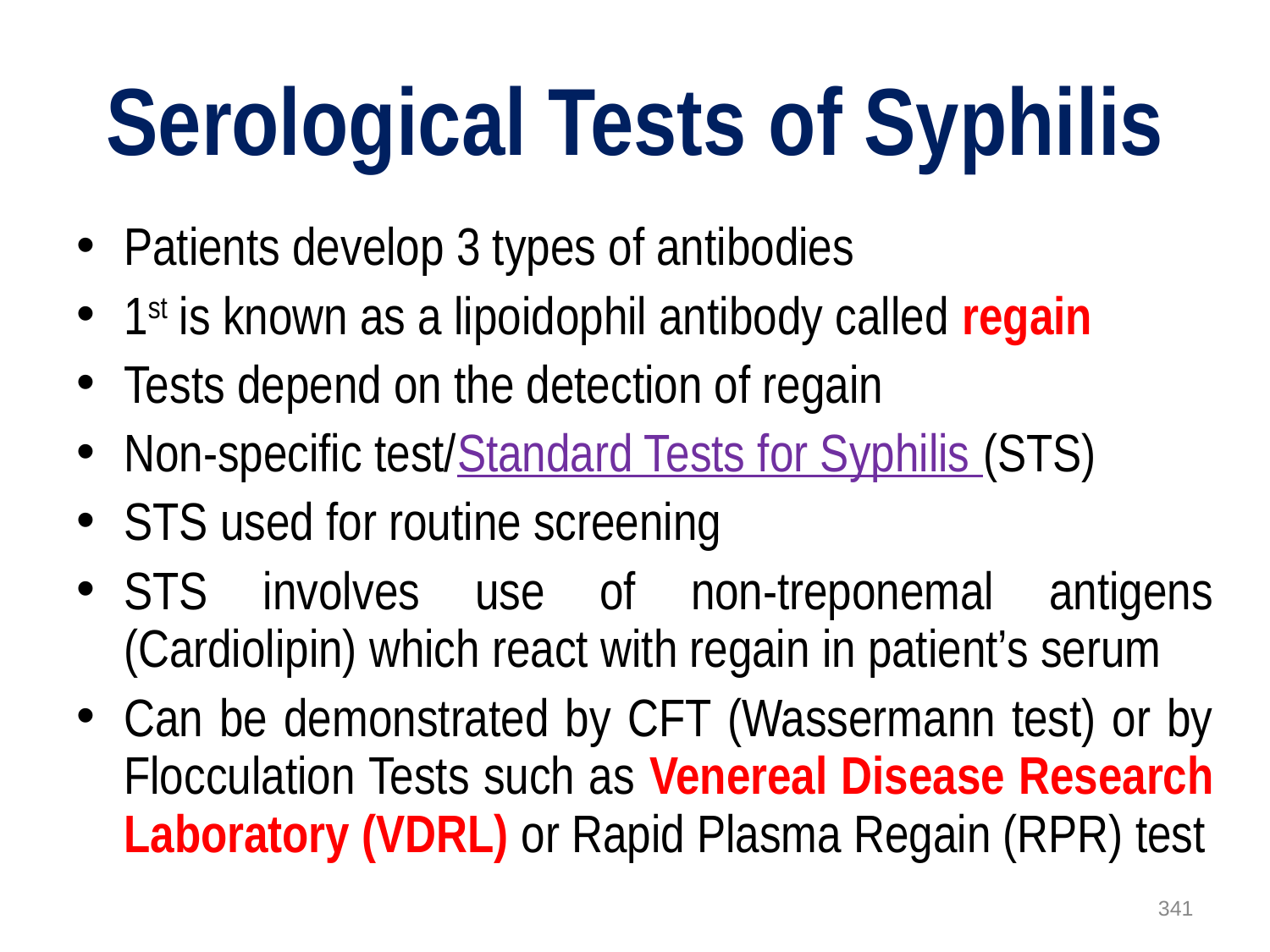

# Serological Tests of Syphilis
Patients develop 3 types of antibodies
1st is known as a lipoidophil antibody called regain
Tests depend on the detection of regain
Non-specific test/Standard Tests for Syphilis (STS)
STS used for routine screening
STS involves use of non-treponemal antigens (Cardiolipin) which react with regain in patient’s serum
Can be demonstrated by CFT (Wassermann test) or by Flocculation Tests such as Venereal Disease Research Laboratory (VDRL) or Rapid Plasma Regain (RPR) test

341